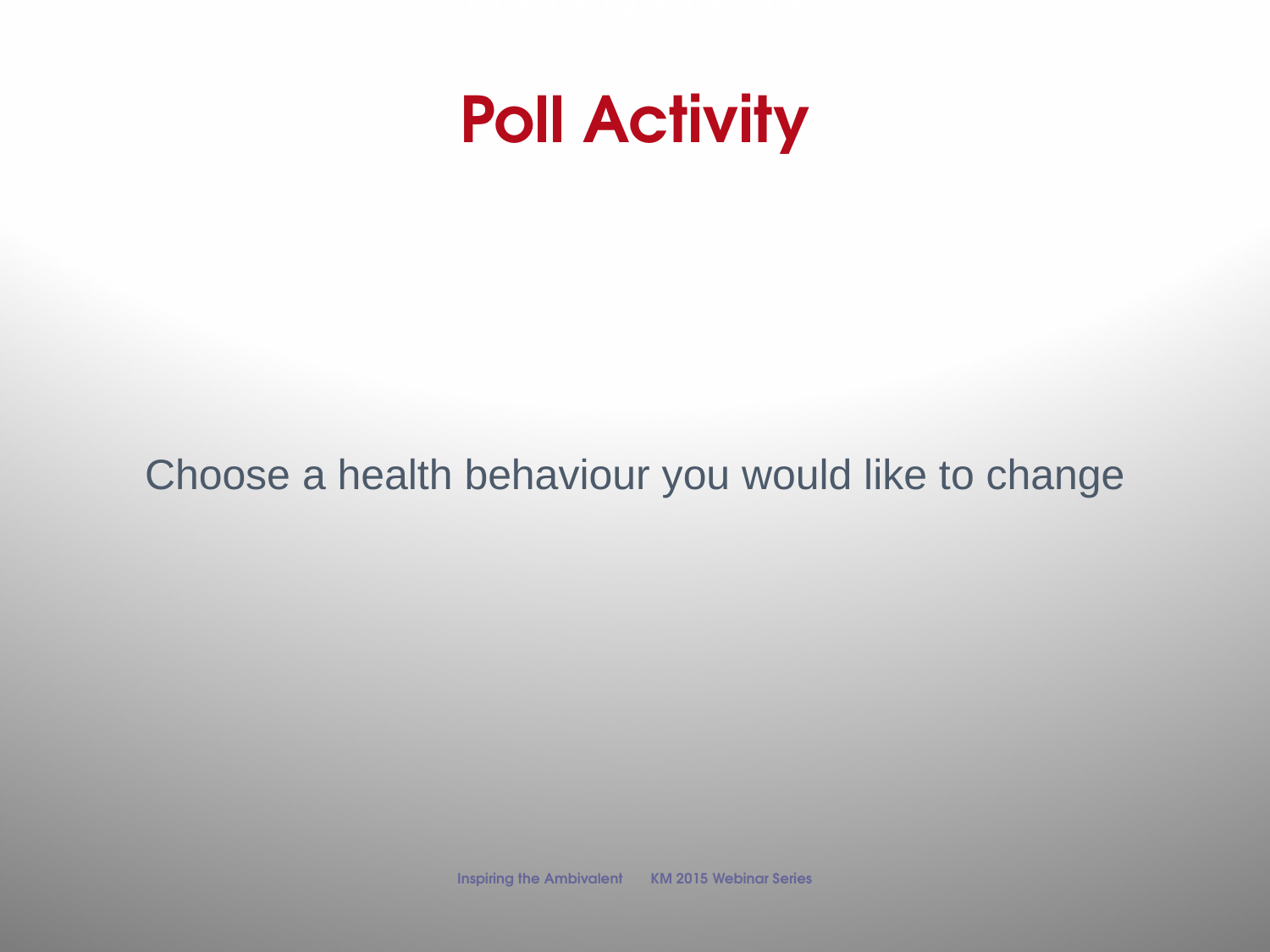

# Poll Activity

Choose a health behaviour you would like to change

Inspiring the Ambivalent       KM 2015 Webinar Series